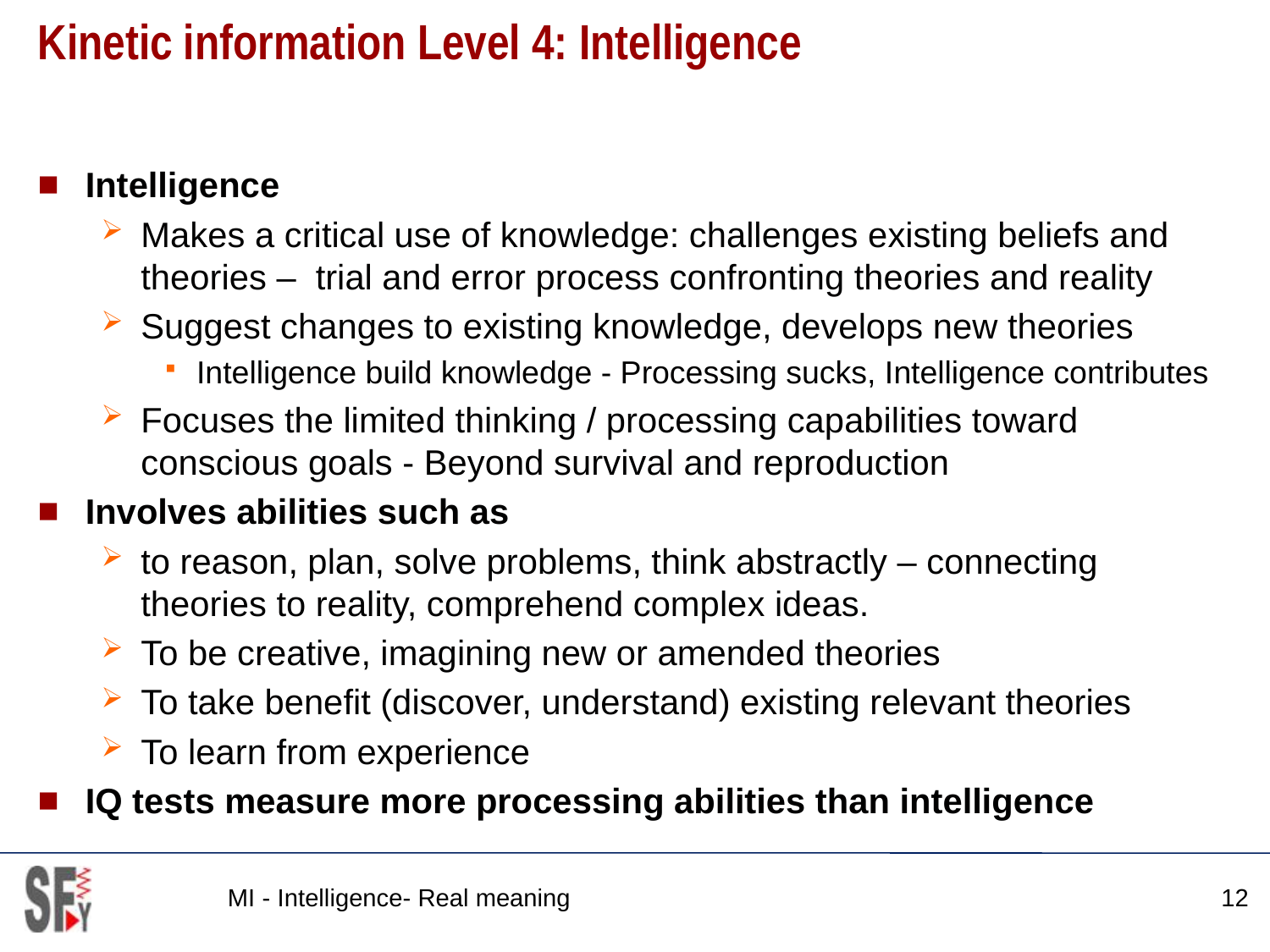

# Kinetic information Level 4: Intelligence
Intelligence
Makes a critical use of knowledge: challenges existing beliefs and theories –  trial and error process confronting theories and reality
Suggest changes to existing knowledge, develops new theories
Intelligence build knowledge - Processing sucks, Intelligence contributes
Focuses the limited thinking / processing capabilities toward  conscious goals - Beyond survival and reproduction
Involves abilities such as
to reason, plan, solve problems, think abstractly – connecting theories to reality, comprehend complex ideas.
To be creative, imagining new or amended theories
To take benefit (discover, understand) existing relevant theories
To learn from experience
IQ tests measure more processing abilities than intelligence

MI - Intelligence- Real meaning
12